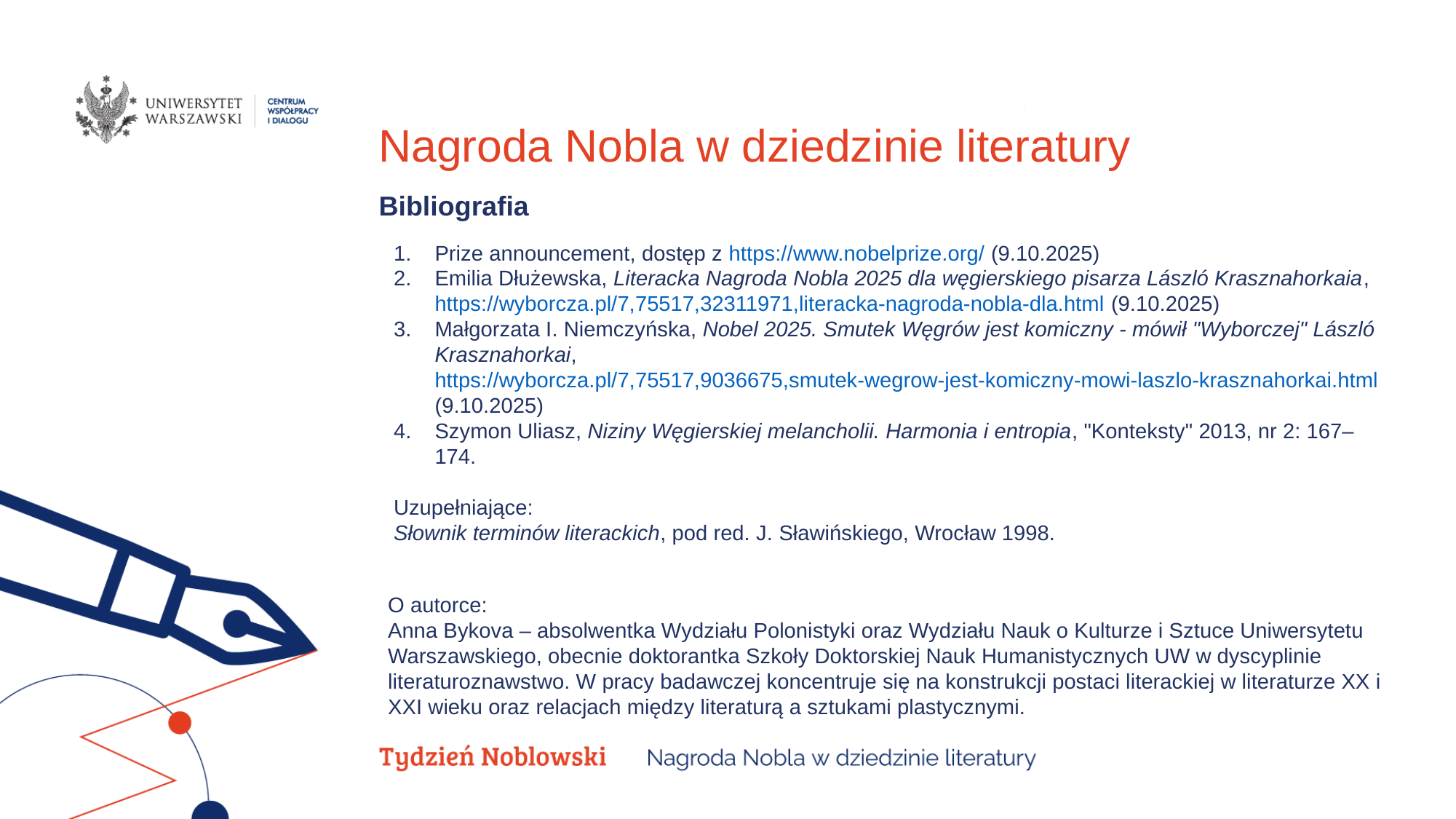

Nagroda Nobla w dziedzinie literatury
Bibliografia
Prize announcement, dostęp z https://www.nobelprize.org/ (9.10.2025)
Emilia Dłużewska, Literacka Nagroda Nobla 2025 dla węgierskiego pisarza László Krasznahorkaia, https://wyborcza.pl/7,75517,32311971,literacka-nagroda-nobla-dla.html (9.10.2025)
Małgorzata I. Niemczyńska, Nobel 2025. Smutek Węgrów jest komiczny - mówił "Wyborczej" László Krasznahorkai, https://wyborcza.pl/7,75517,9036675,smutek-wegrow-jest-komiczny-mowi-laszlo-krasznahorkai.html (9.10.2025)
Szymon Uliasz, Niziny Węgierskiej melancholii. Harmonia i entropia, "Konteksty" 2013, nr 2: 167–174.

Uzupełniające:
Słownik terminów literackich, pod red. J. Sławińskiego, Wrocław 1998.

O autorce:
Anna Bykova – absolwentka Wydziału Polonistyki oraz Wydziału Nauk o Kulturze i Sztuce Uniwersytetu Warszawskiego, obecnie doktorantka Szkoły Doktorskiej Nauk Humanistycznych UW w dyscyplinie literaturoznawstwo. W pracy badawczej koncentruje się na konstrukcji postaci literackiej w literaturze XX i XXI wieku oraz relacjach między literaturą a sztukami plastycznymi.